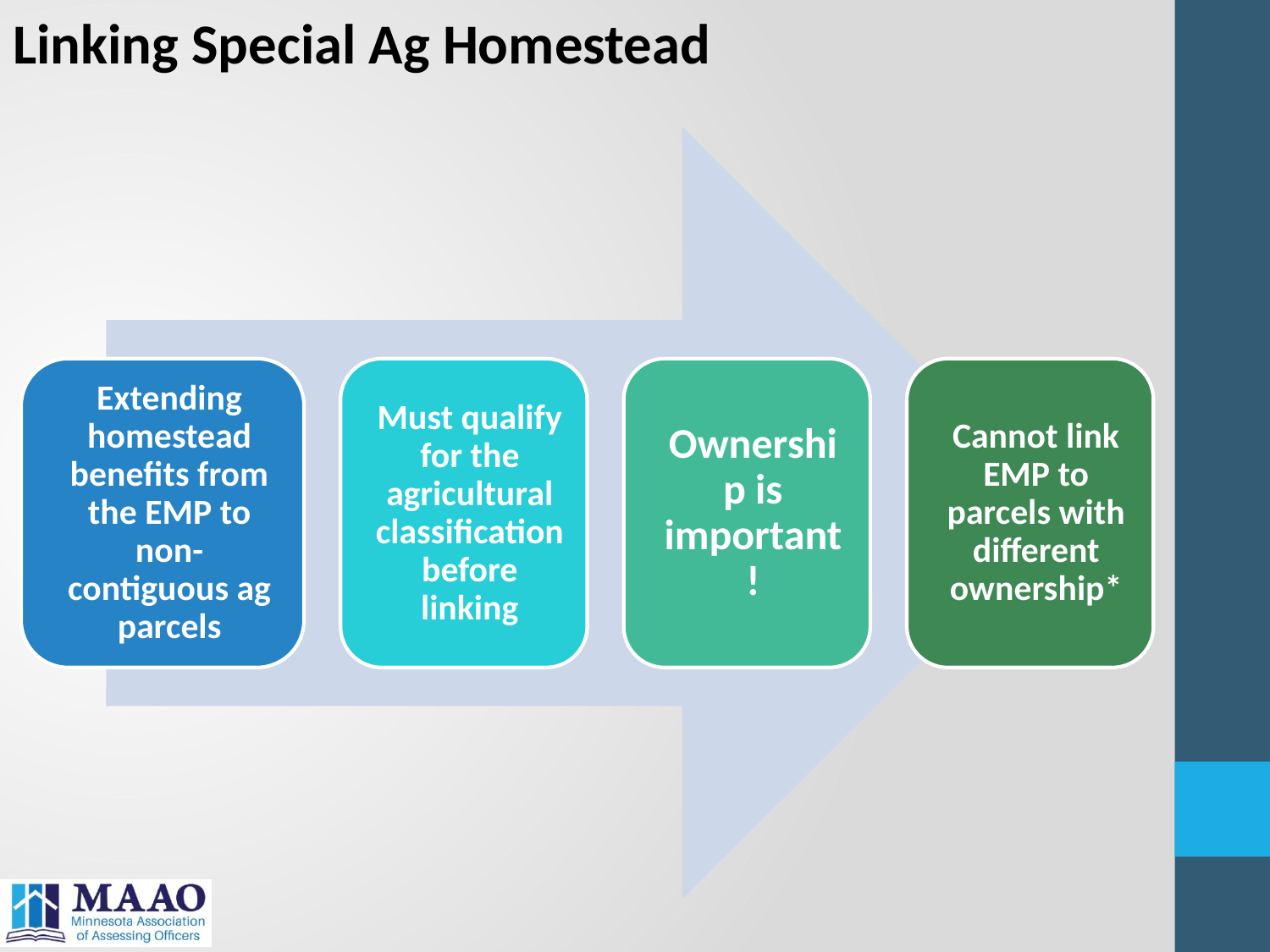

Linking Special Ag Homestead
Extending homestead benefits from the EMP to non-contiguous ag parcels
Must qualify for the agricultural classification before linking
Ownership is important!
Cannot link EMP to parcels with different ownership*